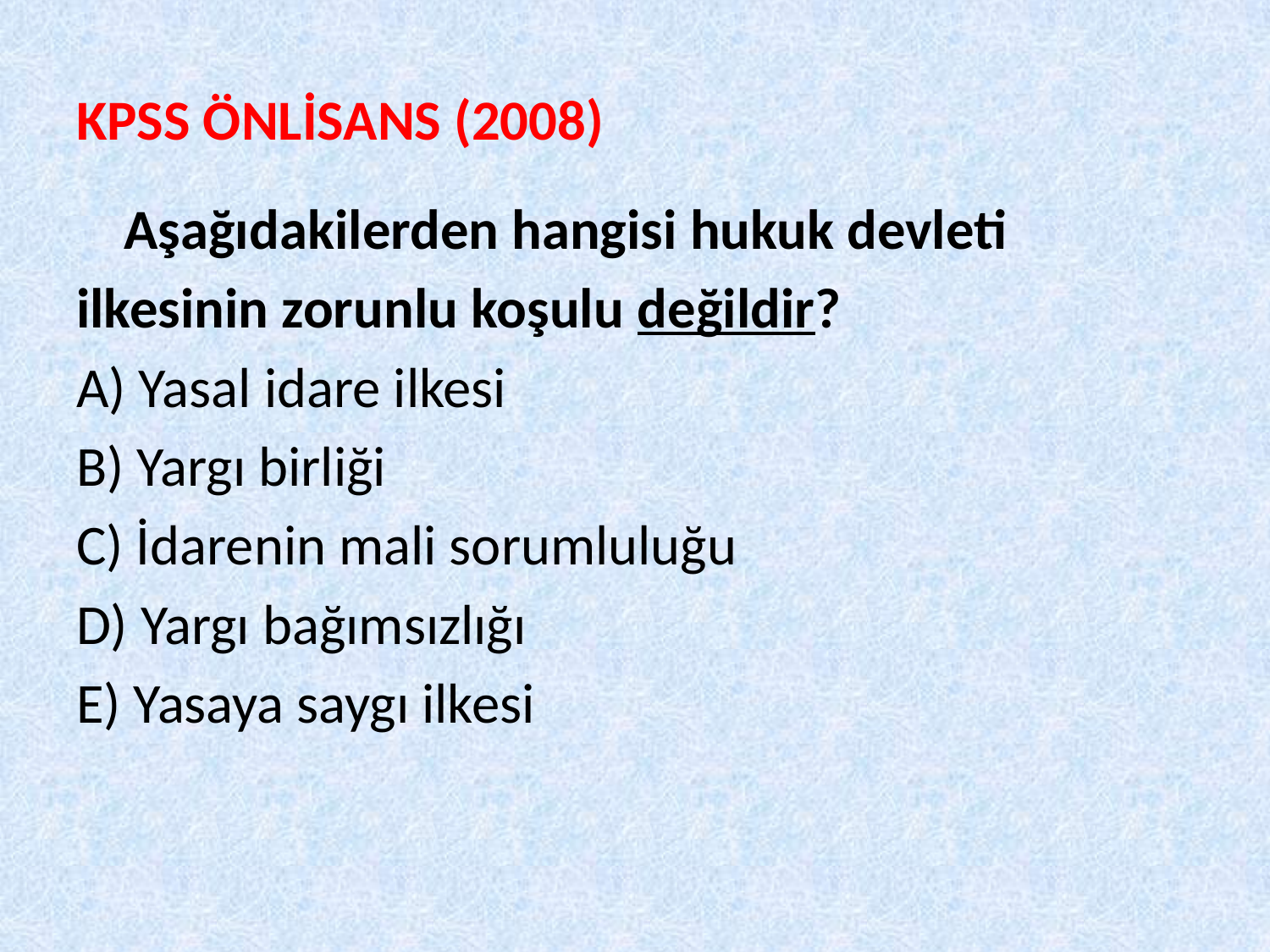

# KPSS ÖNLİSANS (2008)
	Aşağıdakilerden hangisi hukuk devleti
ilkesinin zorunlu koşulu değildir?
A) Yasal idare ilkesi
B) Yargı birliği
C) İdarenin mali sorumluluğu
D) Yargı bağımsızlığı
E) Yasaya saygı ilkesi